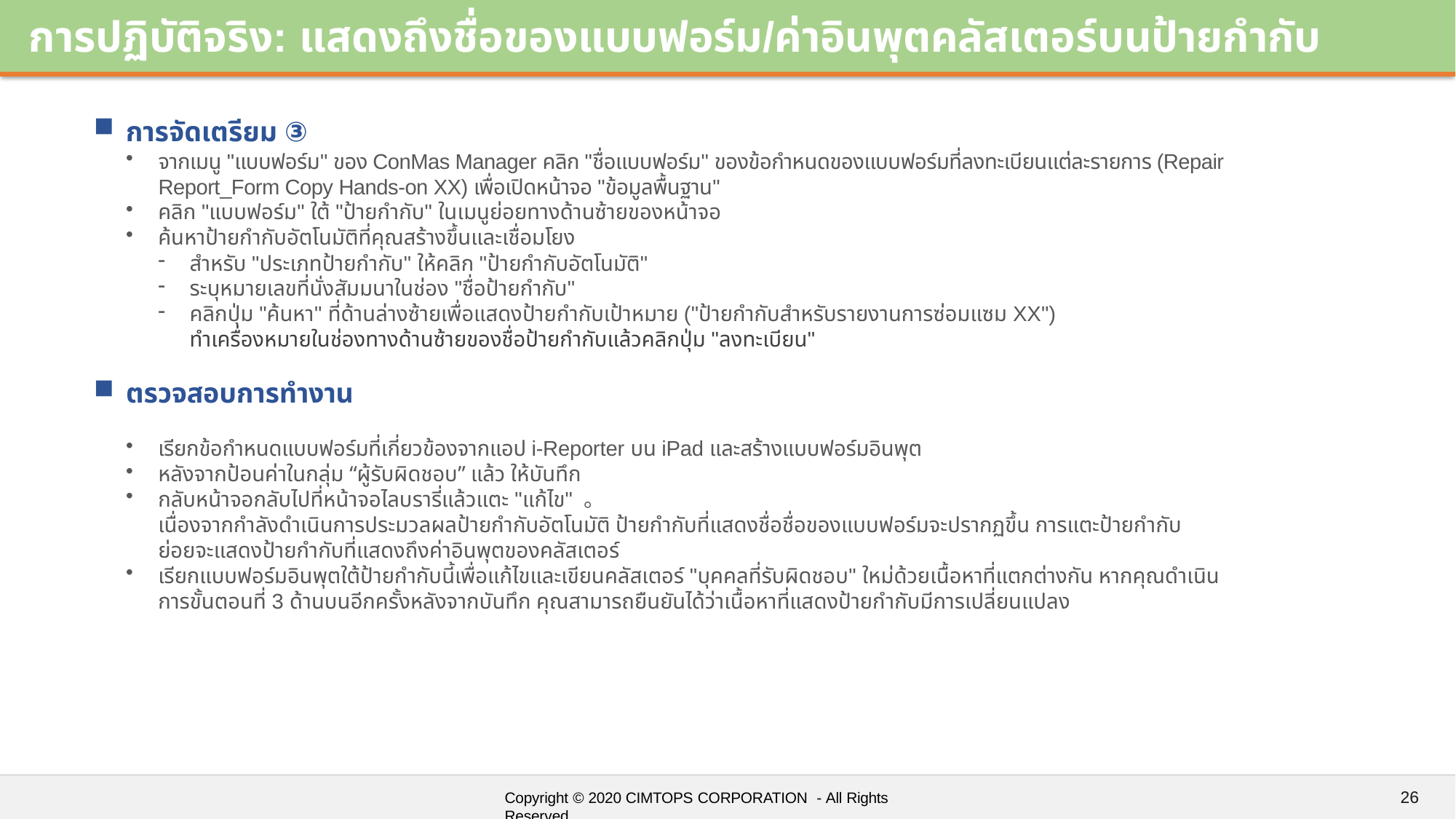

# การปฏิบัติจริง: แสดงถึงชื่อของแบบฟอร์ม/ค่าอินพุตคลัสเตอร์บนป้ายกำกับ
การจัดเตรียม ③
จากเมนู "แบบฟอร์ม" ของ ConMas Manager คลิก "ชื่อแบบฟอร์ม" ของข้อกำหนดของแบบฟอร์มที่ลงทะเบียนแต่ละรายการ (Repair Report_Form Copy Hands-on XX) เพื่อเปิดหน้าจอ "ข้อมูลพื้นฐาน"
คลิก "แบบฟอร์ม" ใต้ "ป้ายกำกับ" ในเมนูย่อยทางด้านซ้ายของหน้าจอ
ค้นหาป้ายกำกับอัตโนมัติที่คุณสร้างขึ้นและเชื่อมโยง
สำหรับ "ประเภทป้ายกำกับ" ให้คลิก "ป้ายกำกับอัตโนมัติ"
ระบุหมายเลขที่นั่งสัมมนาในช่อง "ชื่อป้ายกำกับ"
คลิกปุ่ม "ค้นหา" ที่ด้านล่างซ้ายเพื่อแสดงป้ายกำกับเป้าหมาย ("ป้ายกำกับสำหรับรายงานการซ่อมแซม XX")
ทำเครื่องหมายในช่องทางด้านซ้ายของชื่อป้ายกำกับแล้วคลิกปุ่ม "ลงทะเบียน"
ตรวจสอบการทำงาน
เรียกข้อกำหนดแบบฟอร์มที่เกี่ยวข้องจากแอป i-Reporter บน iPad และสร้างแบบฟอร์มอินพุต
หลังจากป้อนค่าในกลุ่ม “ผู้รับผิดชอบ” แล้ว ให้บันทึก
กลับหน้าจอกลับไปที่หน้าจอไลบรารี่แล้วแตะ "แก้ไข" 。
เนื่องจากกำลังดำเนินการประมวลผลป้ายกำกับอัตโนมัติ ป้ายกำกับที่แสดงชื่อชื่อของแบบฟอร์มจะปรากฏขึ้น การแตะป้ายกำกับย่อยจะแสดงป้ายกำกับที่แสดงถึงค่าอินพุตของคลัสเตอร์
เรียกแบบฟอร์มอินพุตใต้ป้ายกำกับนี้เพื่อแก้ไขและเขียนคลัสเตอร์ "บุคคลที่รับผิดชอบ" ใหม่ด้วยเนื้อหาที่แตกต่างกัน หากคุณดำเนินการขั้นตอนที่ 3 ด้านบนอีกครั้งหลังจากบันทึก คุณสามารถยืนยันได้ว่าเนื้อหาที่แสดงป้ายกำกับมีการเปลี่ยนแปลง
26
Copyright © 2020 CIMTOPS CORPORATION - All Rights Reserved.